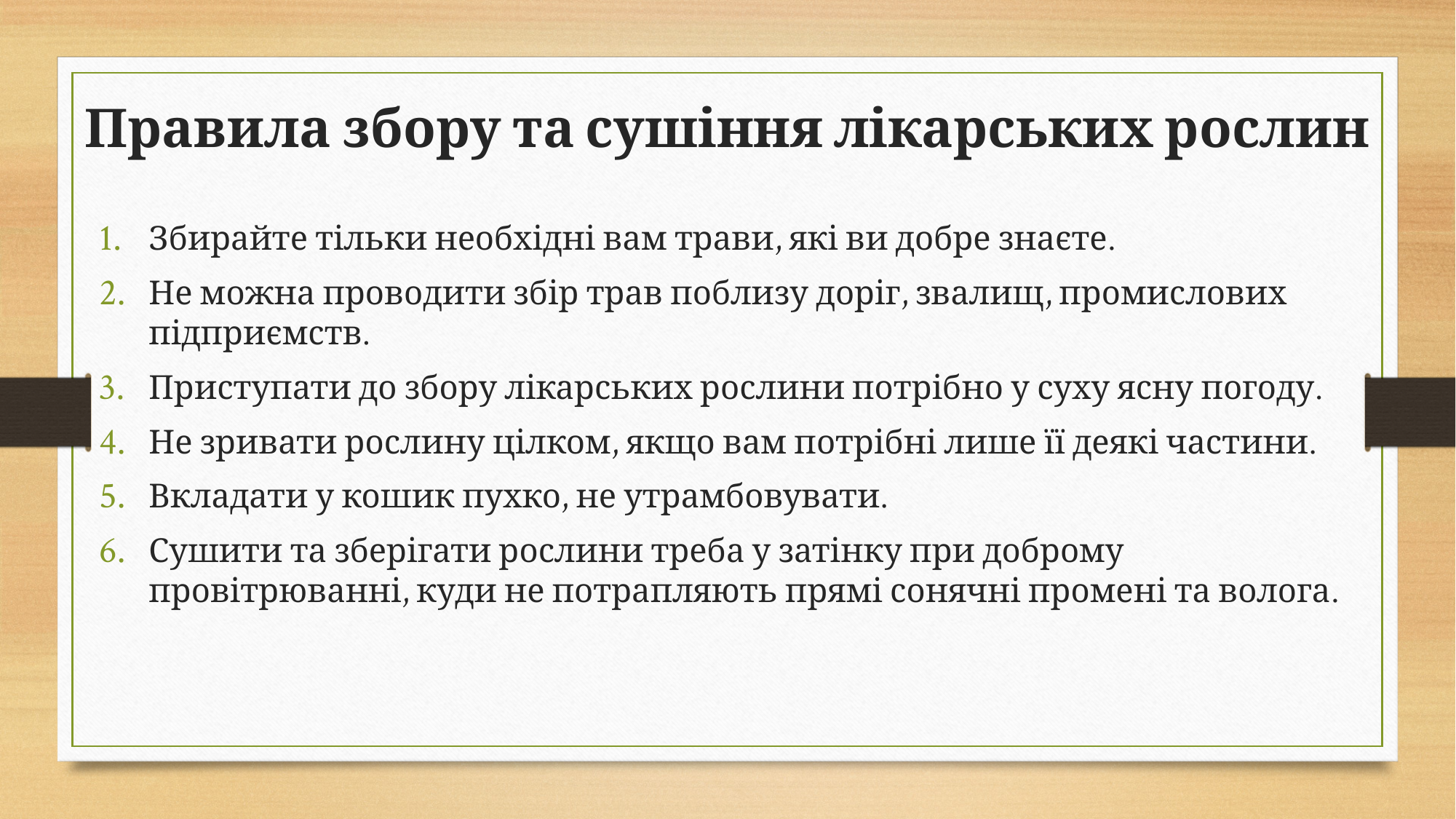

Правила збору та сушіння лікарських рослин
Збирайте тільки необхідні вам трави, які ви добре знаєте.
Не можна проводити збір трав поблизу доріг, звалищ, промислових підприємств.
Приступати до збору лікарських рослини потрібно у суху ясну погоду.
Не зривати рослину цілком, якщо вам потрібні лише її деякі частини.
Вкладати у кошик пухко, не утрамбовувати.
Сушити та зберігати рослини треба у затінку при доброму провітрюванні, куди не потрапляють прямі сонячні промені та волога.